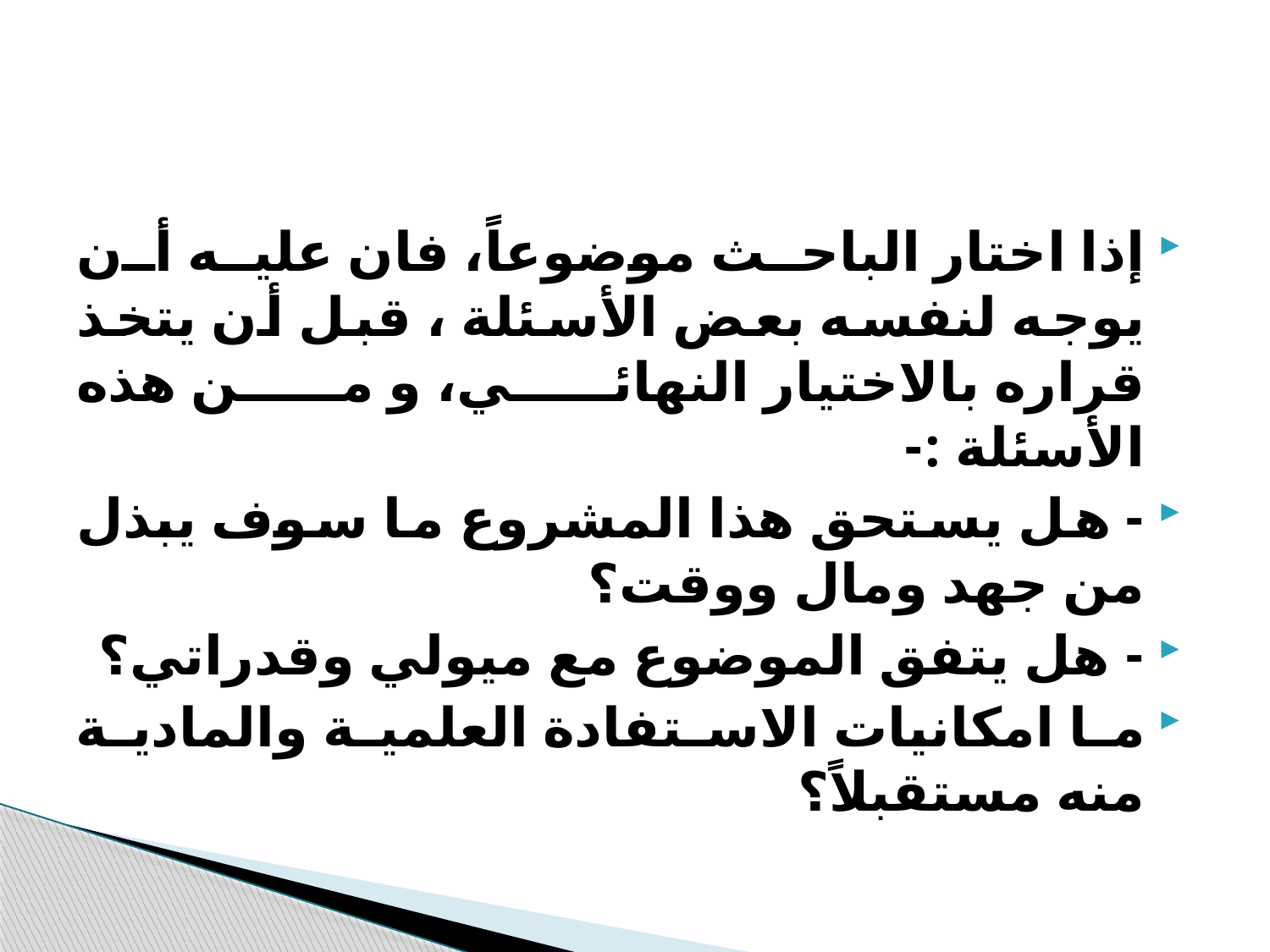

#
إذا اختار الباحث موضوعاً، فان عليه أن يوجه لنفسه بعض الأسئلة ، قبل أن يتخذ قراره بالاختيار النهائي، و من هذه الأسئلة :-
- هل يستحق هذا المشروع ما سوف يبذل من جهد ومال ووقت؟
- هل يتفق الموضوع مع ميولي وقدراتي؟
ما امكانيات الاستفادة العلمية والمادية منه مستقبلاً؟